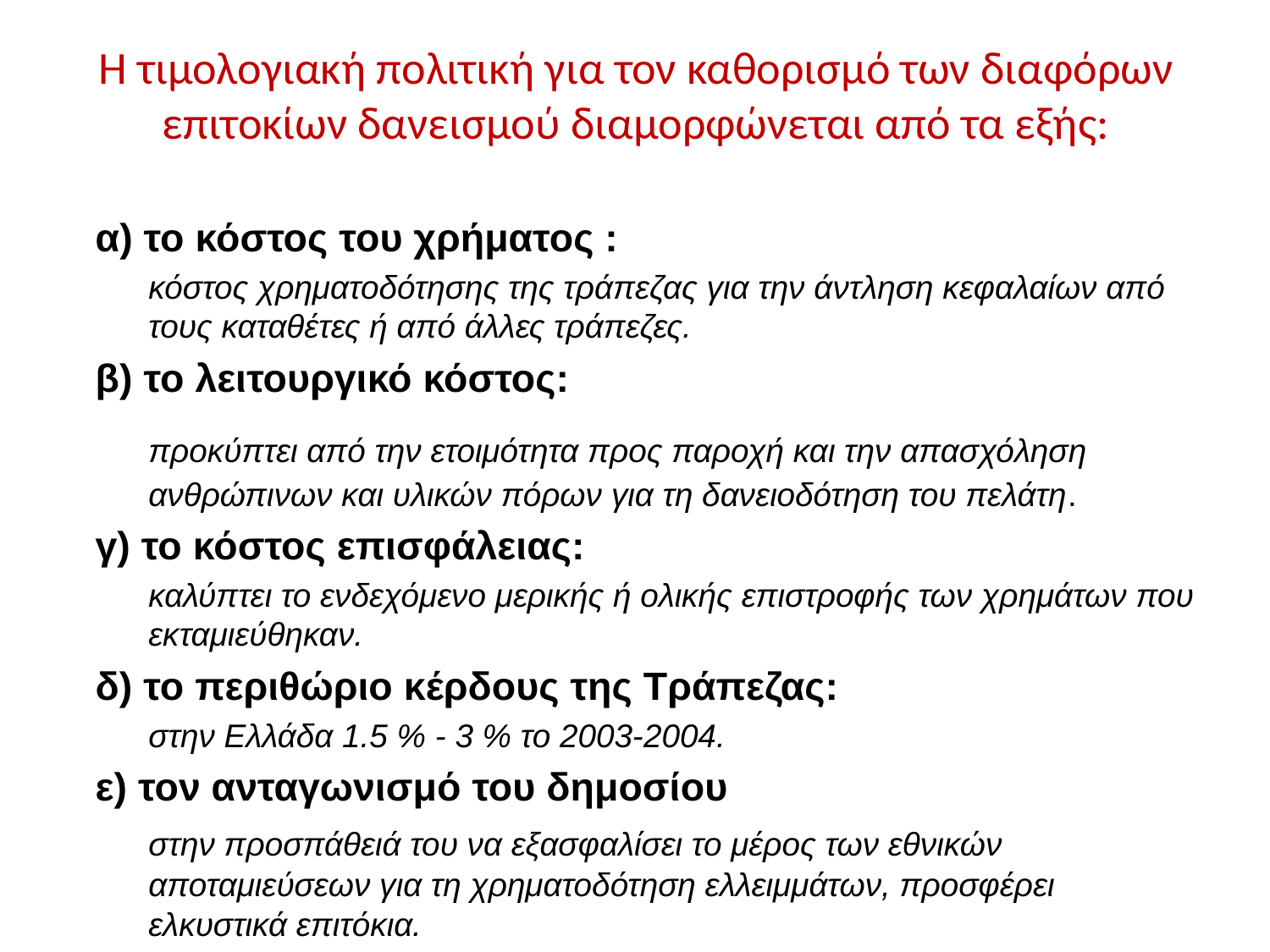

# Η τιμολογιακή πολιτική για τον καθορισμό των διαφόρων επιτοκίων δανεισμού διαμορφώνεται από τα εξής:
α) το κόστος του χρήματος :
	κόστος χρηματοδότησης της τράπεζας για την άντληση κεφαλαίων από τους καταθέτες ή από άλλες τράπεζες.
β) το λειτουργικό κόστος:
	προκύπτει από την ετοιμότητα προς παροχή και την απασχόληση ανθρώπινων και υλικών πόρων για τη δανειοδότηση του πελάτη.
γ) το κόστος επισφάλειας:
	καλύπτει το ενδεχόμενο μερικής ή ολικής επιστροφής των χρημάτων που εκταμιεύθηκαν.
δ) το περιθώριο κέρδους της Τράπεζας:
	στην Ελλάδα 1.5 % - 3 % το 2003-2004.
ε) τον ανταγωνισμό του δημοσίου
	στην προσπάθειά του να εξασφαλίσει το μέρος των εθνικών αποταμιεύσεων για τη χρηματοδότηση ελλειμμάτων, προσφέρει ελκυστικά επιτόκια.